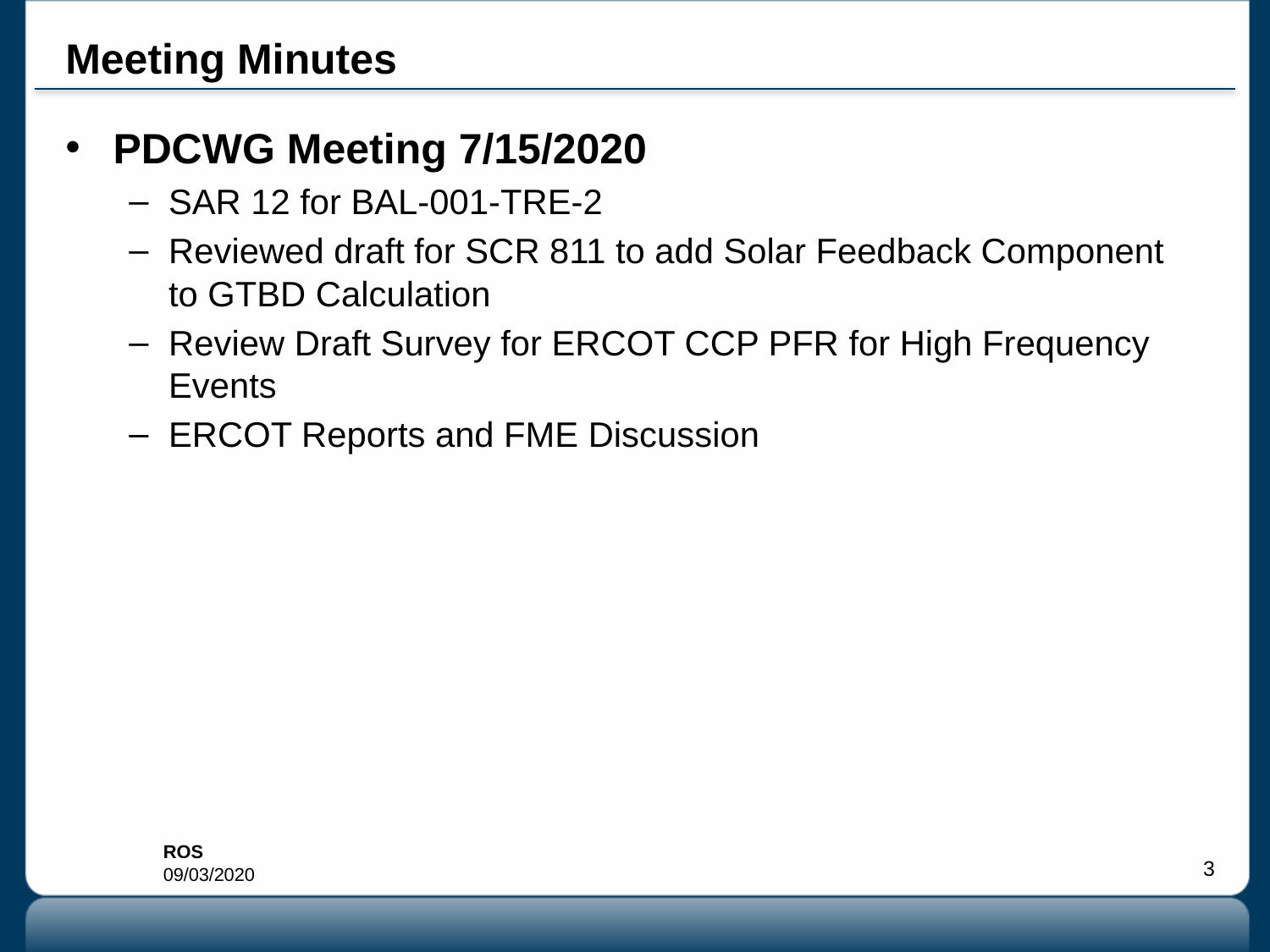

# Meeting Minutes
PDCWG Meeting 7/15/2020
SAR 12 for BAL-001-TRE-2
Reviewed draft for SCR 811 to add Solar Feedback Component to GTBD Calculation
Review Draft Survey for ERCOT CCP PFR for High Frequency Events
ERCOT Reports and FME Discussion